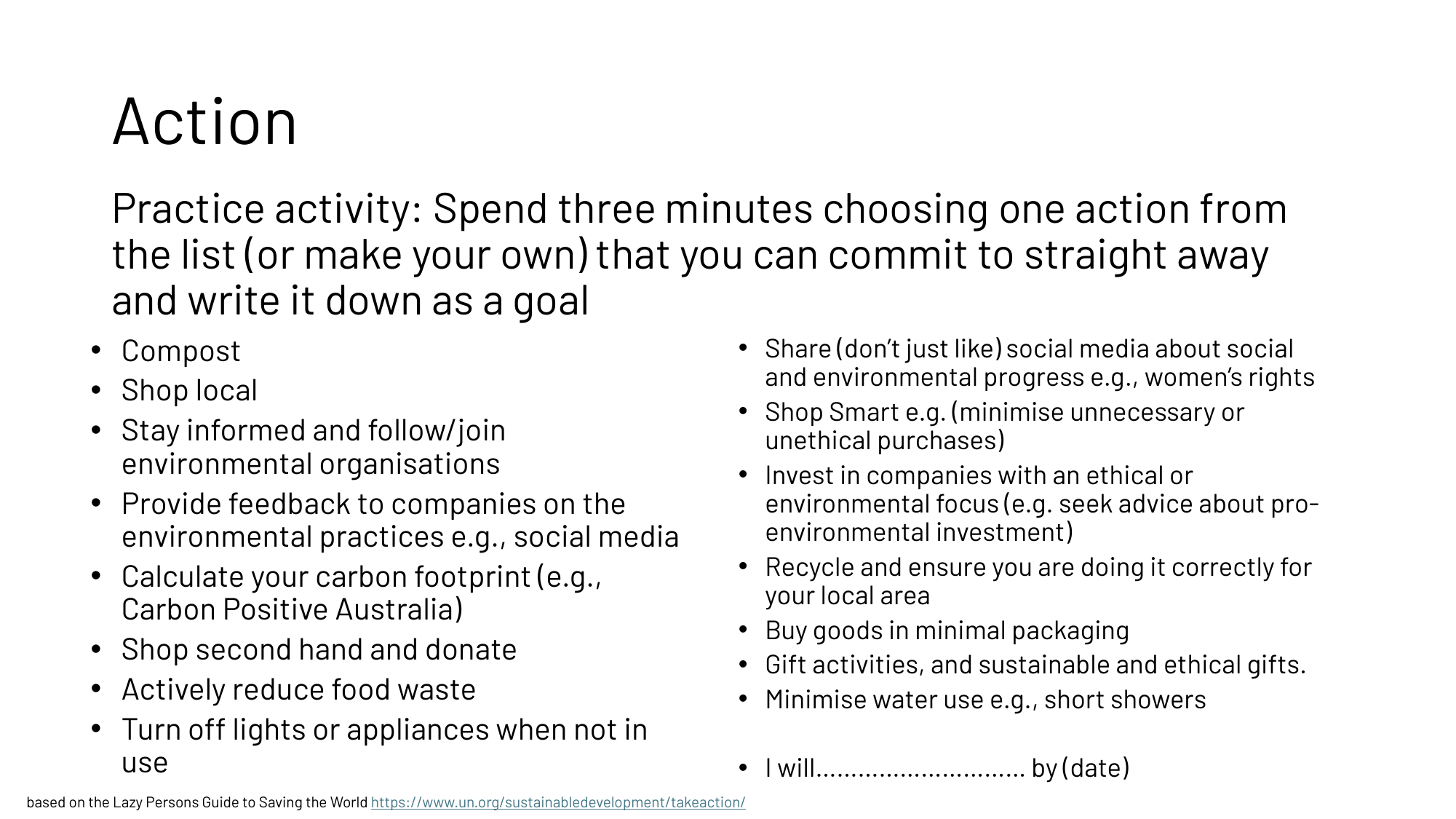

# Action
Practice activity: Spend three minutes choosing one action from the list (or make your own) that you can commit to straight away and write it down as a goal
Compost
Shop local
Stay informed and follow/join environmental organisations
Provide feedback to companies on the environmental practices e.g., social media
Calculate your carbon footprint (e.g., Carbon Positive Australia)
Shop second hand and donate
Actively reduce food waste
Turn off lights or appliances when not in use

Share (don’t just like) social media about social and environmental progress e.g., women’s rights
Shop Smart e.g. (minimise unnecessary or unethical purchases)
Invest in companies with an ethical or environmental focus (e.g. seek advice about pro-environmental investment)
Recycle and ensure you are doing it correctly for your local area
Buy goods in minimal packaging
Gift activities, and sustainable and ethical gifts.
Minimise water use e.g., short showers

I will………………………… by (date)

based on the Lazy Persons Guide to Saving the World https://www.un.org/sustainabledevelopment/takeaction/